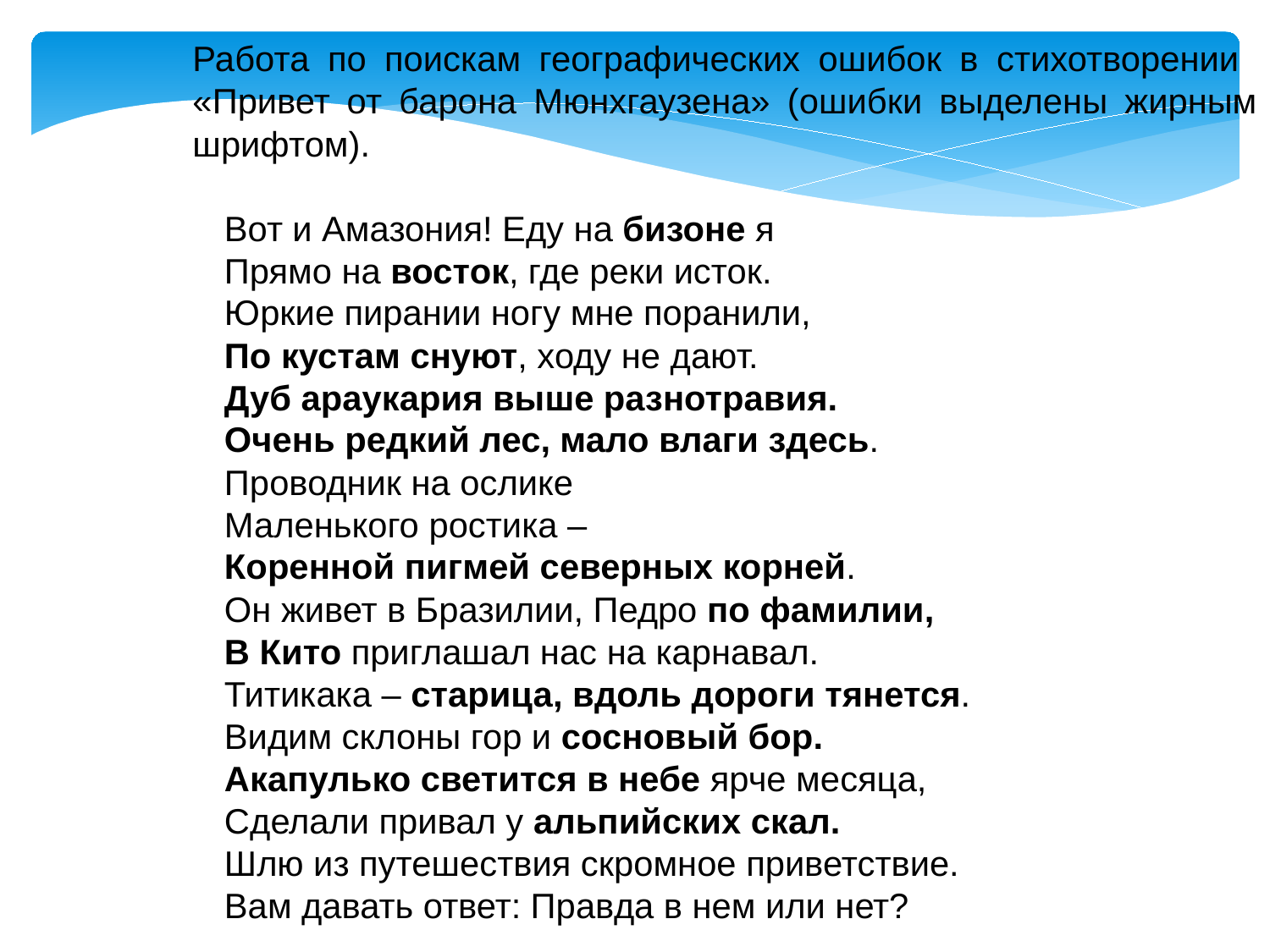

Работа по поискам географических ошибок в стихотворении  «Привет от барона Мюнхгаузена» (ошибки выделены жирным шрифтом).

Вот и Амазония! Еду на бизоне я
Прямо на восток, где реки исток.
Юркие пирании ногу мне поранили,
По кустам снуют, ходу не дают.
Дуб араукария выше разнотравия.
Очень редкий лес, мало влаги здесь.
Проводник на ослике
Маленького ростика –
Коренной пигмей северных корней.
Он живет в Бразилии, Педро по фамилии,
В Кито приглашал нас на карнавал.
Титикака – старица, вдоль дороги тянется.
Видим склоны гор и сосновый бор.
Акапулько светится в небе ярче месяца,
Сделали привал у альпийских скал.
Шлю из путешествия скромное приветствие.
Вам давать ответ: Правда в нем или нет?